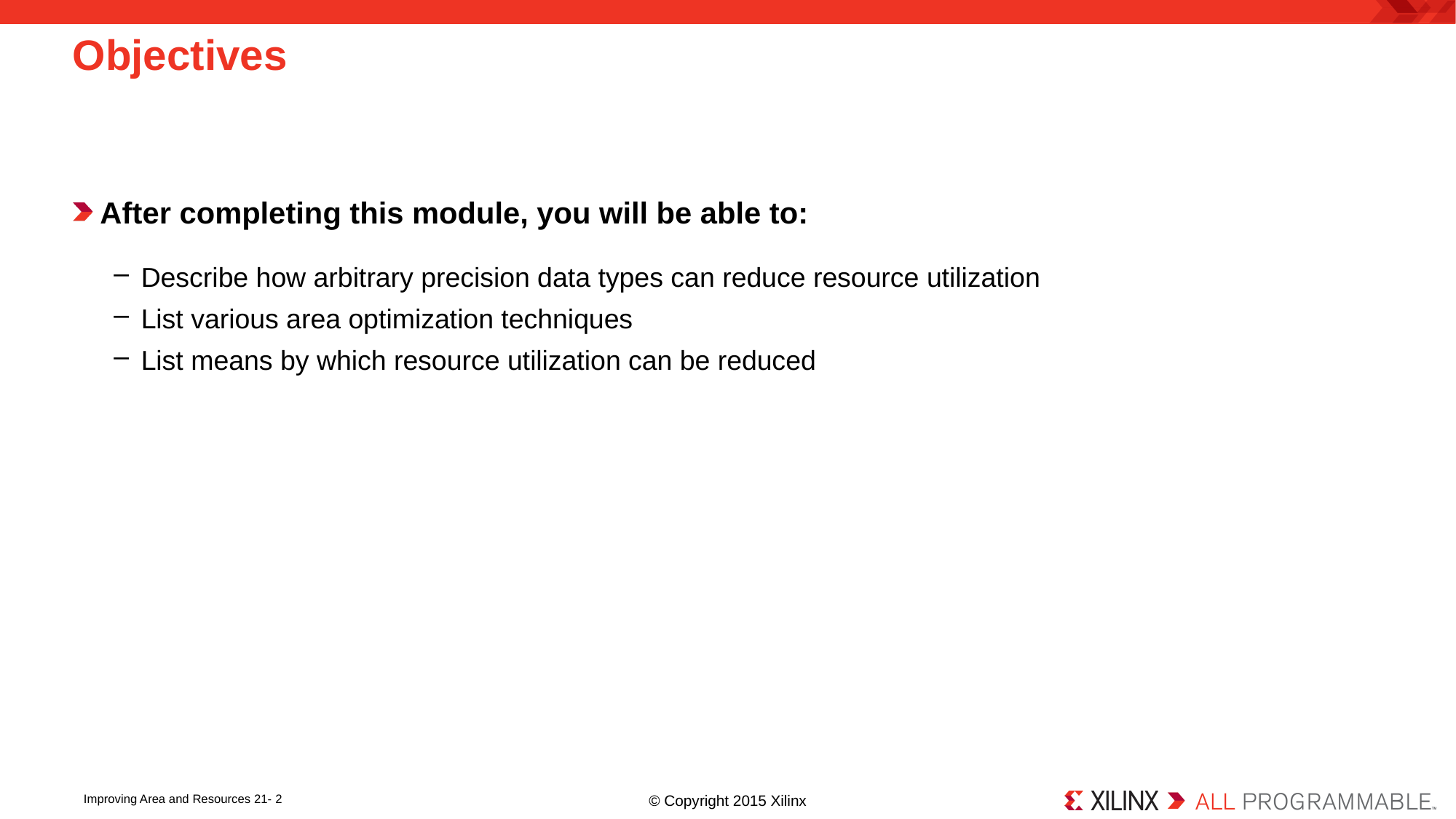

# Objectives
After completing this module, you will be able to:

Describe how arbitrary precision data types can reduce resource utilization
List various area optimization techniques
List means by which resource utilization can be reduced
Improving Area and Resources 21- 2
© Copyright 2015 Xilinx